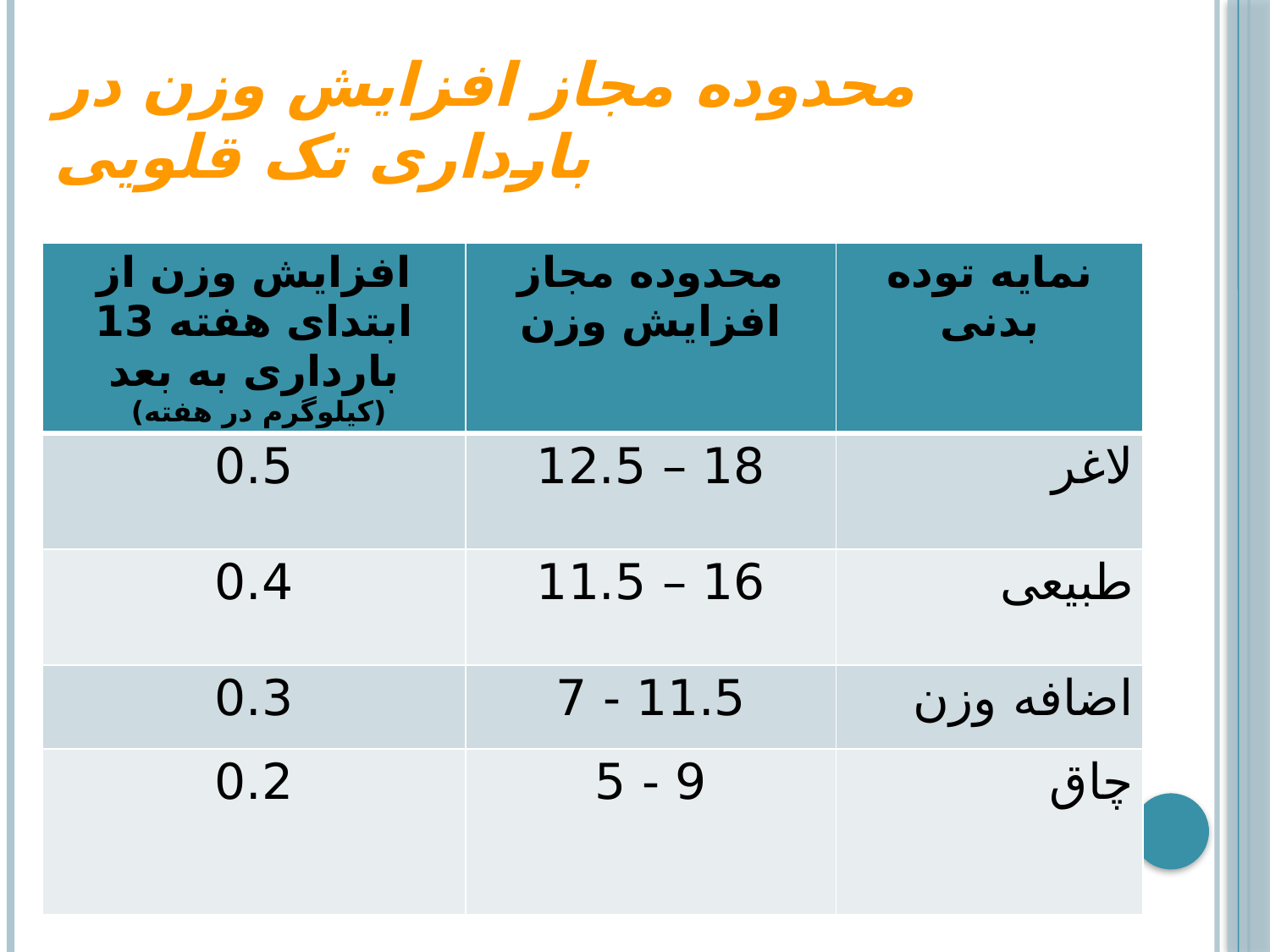

# محدوده مجاز افزایش وزن در بارداری تک قلویی
| افزایش وزن از ابتدای هفته 13 بارداری به بعد (کیلوگرم در هفته) | محدوده مجاز افزایش وزن | نمایه توده بدنی |
| --- | --- | --- |
| 0.5 | 18 – 12.5 | لاغر |
| 0.4 | 16 – 11.5 | طبیعی |
| 0.3 | 11.5 - 7 | اضافه وزن |
| 0.2 | 9 - 5 | چاق |